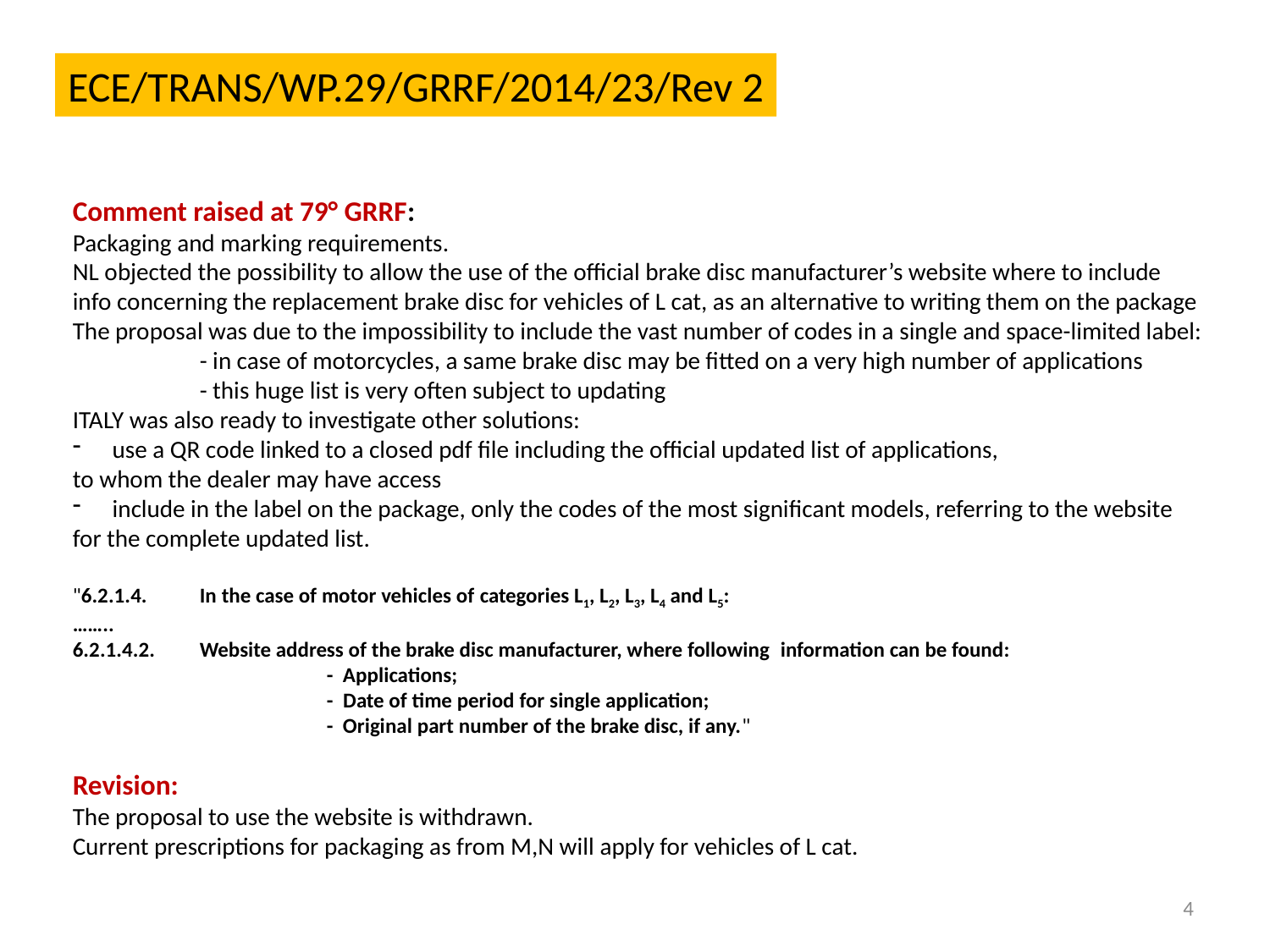

ECE/TRANS/WP.29/GRRF/2014/23/Rev 2
Comment raised at 79° GRRF:
Packaging and marking requirements.
NL objected the possibility to allow the use of the official brake disc manufacturer’s website where to include
info concerning the replacement brake disc for vehicles of L cat, as an alternative to writing them on the package
The proposal was due to the impossibility to include the vast number of codes in a single and space-limited label:
	- in case of motorcycles, a same brake disc may be fitted on a very high number of applications
	- this huge list is very often subject to updating
ITALY was also ready to investigate other solutions:
use a QR code linked to a closed pdf file including the official updated list of applications,
to whom the dealer may have access
include in the label on the package, only the codes of the most significant models, referring to the website
for the complete updated list.

"6.2.1.4.	In the case of motor vehicles of categories L1, L2, L3, L4 and L5:
……..
6.2.1.4.2.	Website address of the brake disc manufacturer, where following  information can be found:
		-  Applications;
		-  Date of time period for single application;
		-  Original part number of the brake disc, if any."

Revision:
The proposal to use the website is withdrawn.
Current prescriptions for packaging as from M,N will apply for vehicles of L cat.
4